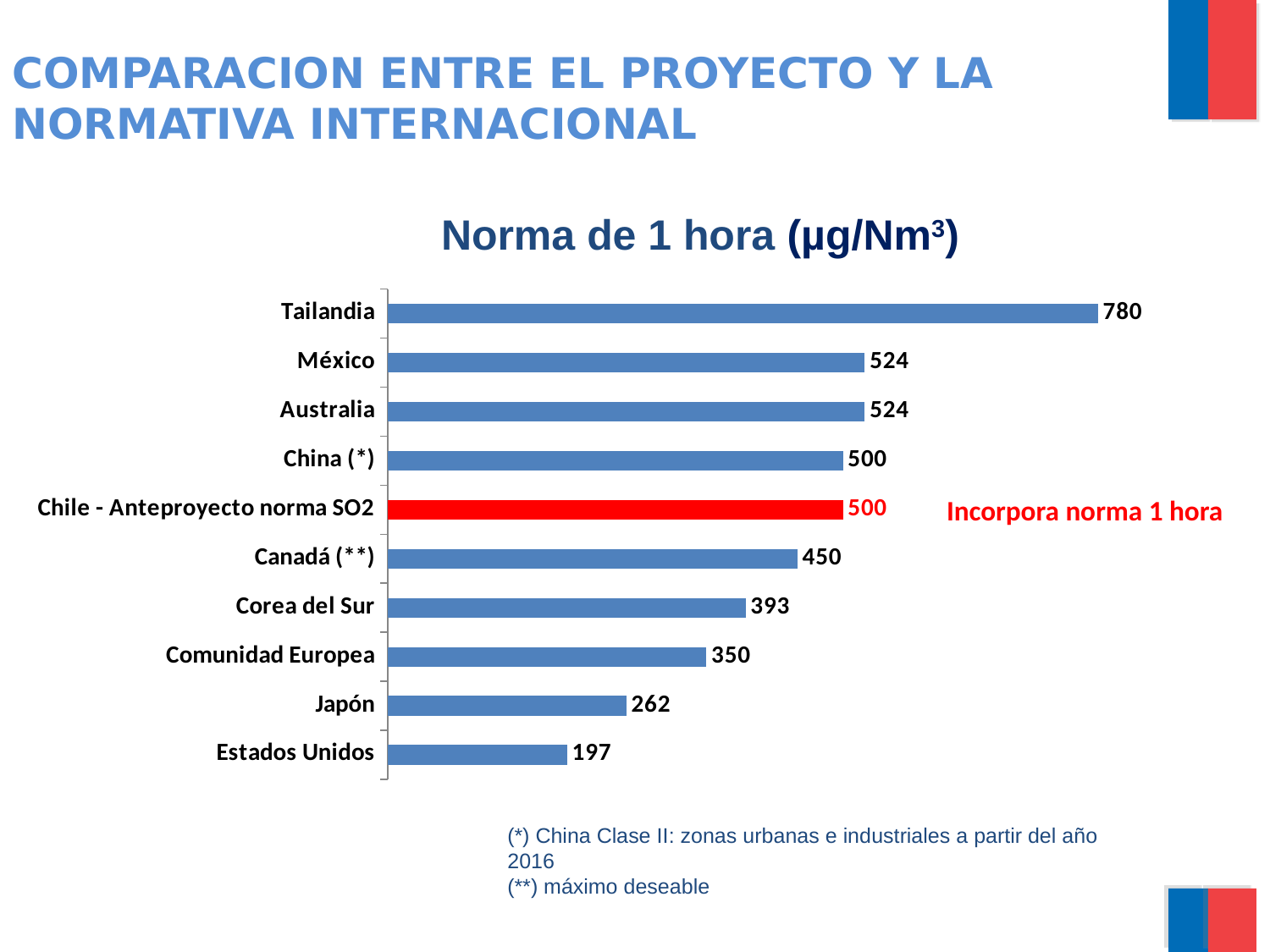

COMPARACION ENTRE EL PROYECTO Y LA NORMATIVA INTERNACIONAL
Norma de 1 hora (µg/Nm3)

### Chart

| Category |  |
|---|---|
| Estados Unidos | 197.0 |
| Japón | 262.0 |
| Comunidad Europea | 350.0 |
| Corea del Sur | 393.0 |
| Canadá (**) | 450.0 |
| Chile - Anteproyecto norma SO2 | 500.0 |
| China (*) | 500.0 |
| Australia | 524.0 |
| México | 524.0 |
| Tailandia | 780.0 |
Incorpora norma 1 hora
(*) China Clase II: zonas urbanas e industriales a partir del año 2016
(**) máximo deseable